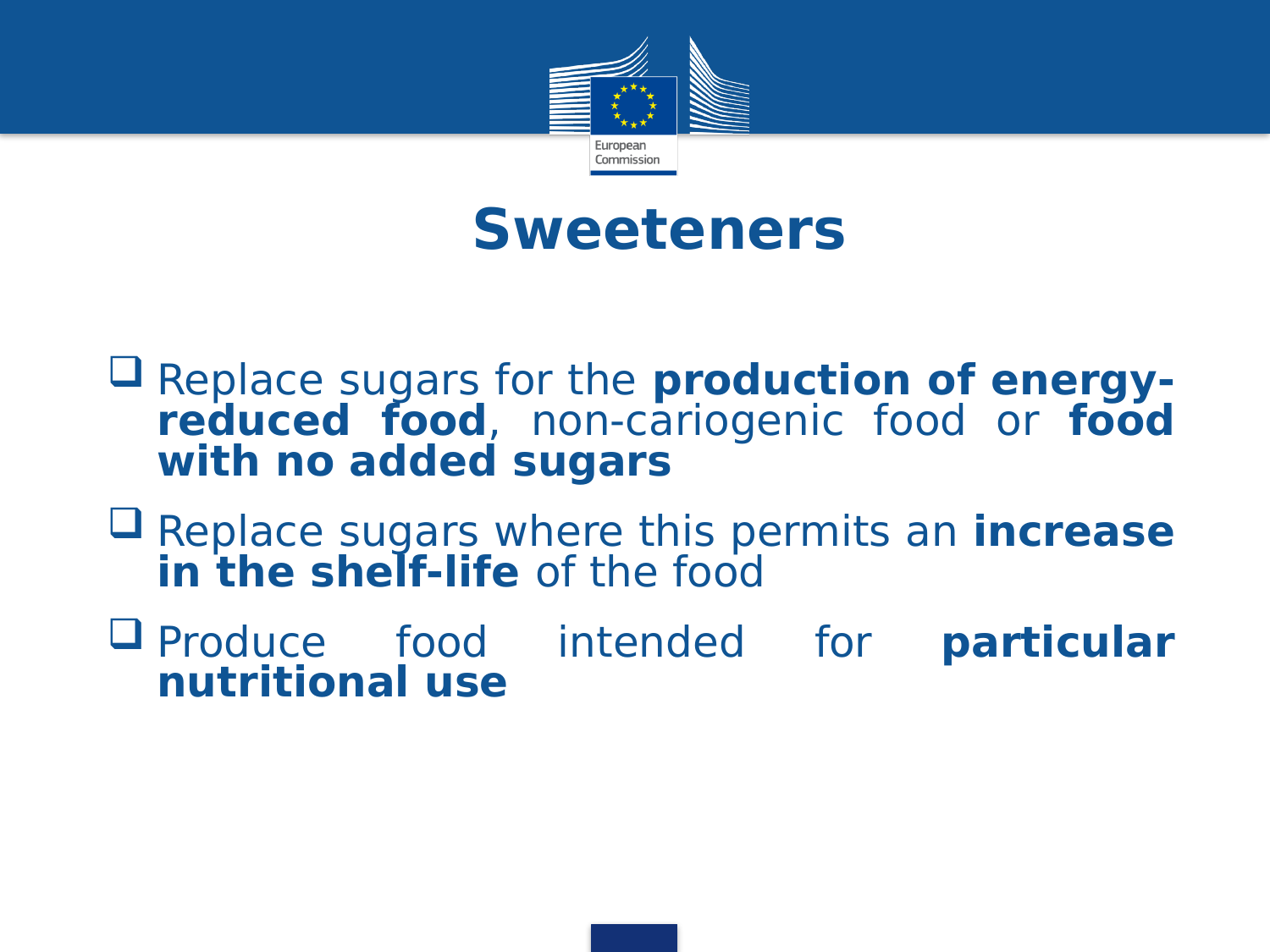

Sweeteners
Replace sugars for the production of energy-reduced food, non-cariogenic food or food with no added sugars
Replace sugars where this permits an increase in the shelf-life of the food
Produce food intended for particular nutritional use